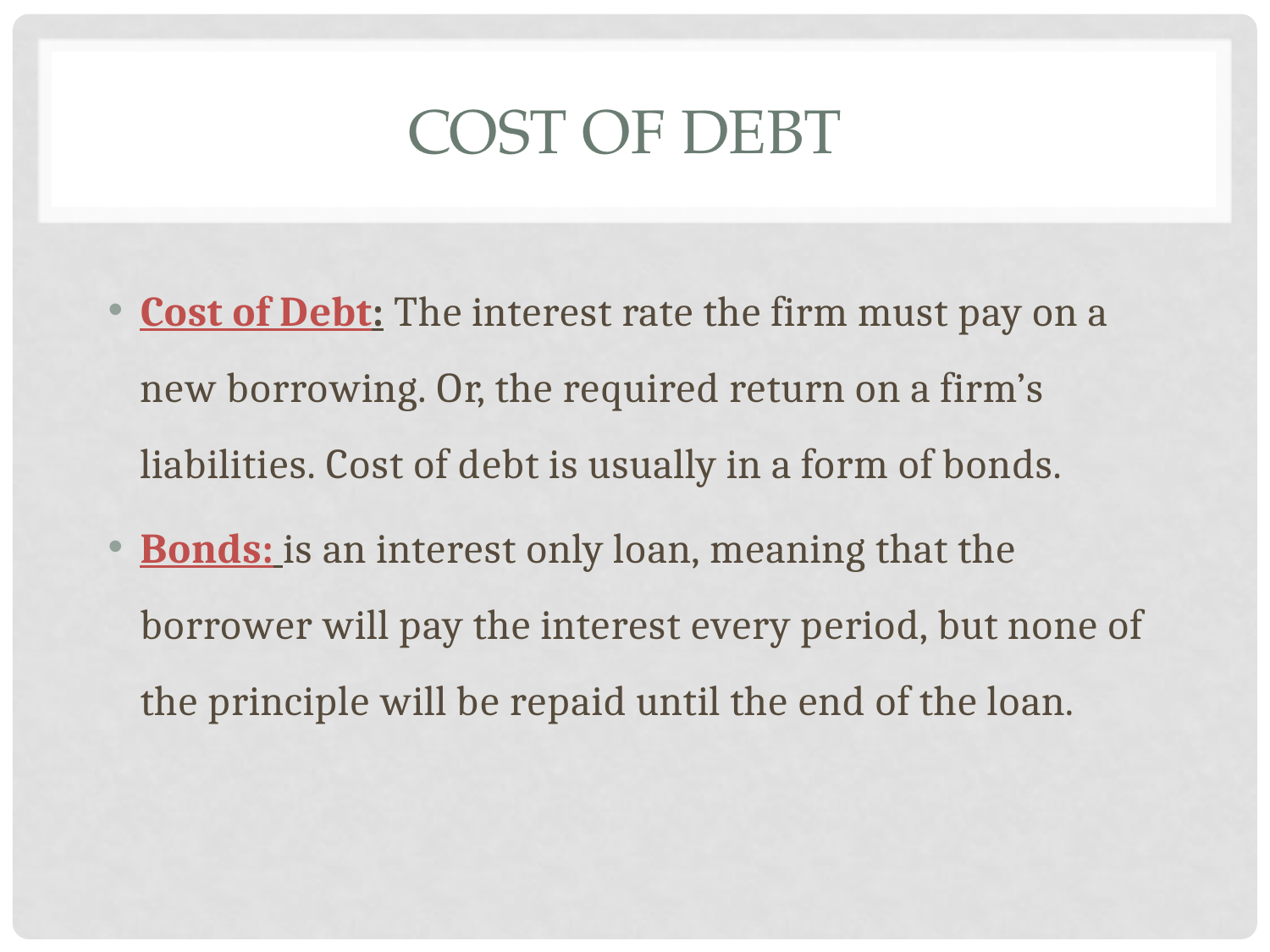

# Cost of debt
Cost of Debt: The interest rate the firm must pay on a new borrowing. Or, the required return on a firm’s liabilities. Cost of debt is usually in a form of bonds.
Bonds: is an interest only loan, meaning that the borrower will pay the interest every period, but none of the principle will be repaid until the end of the loan.